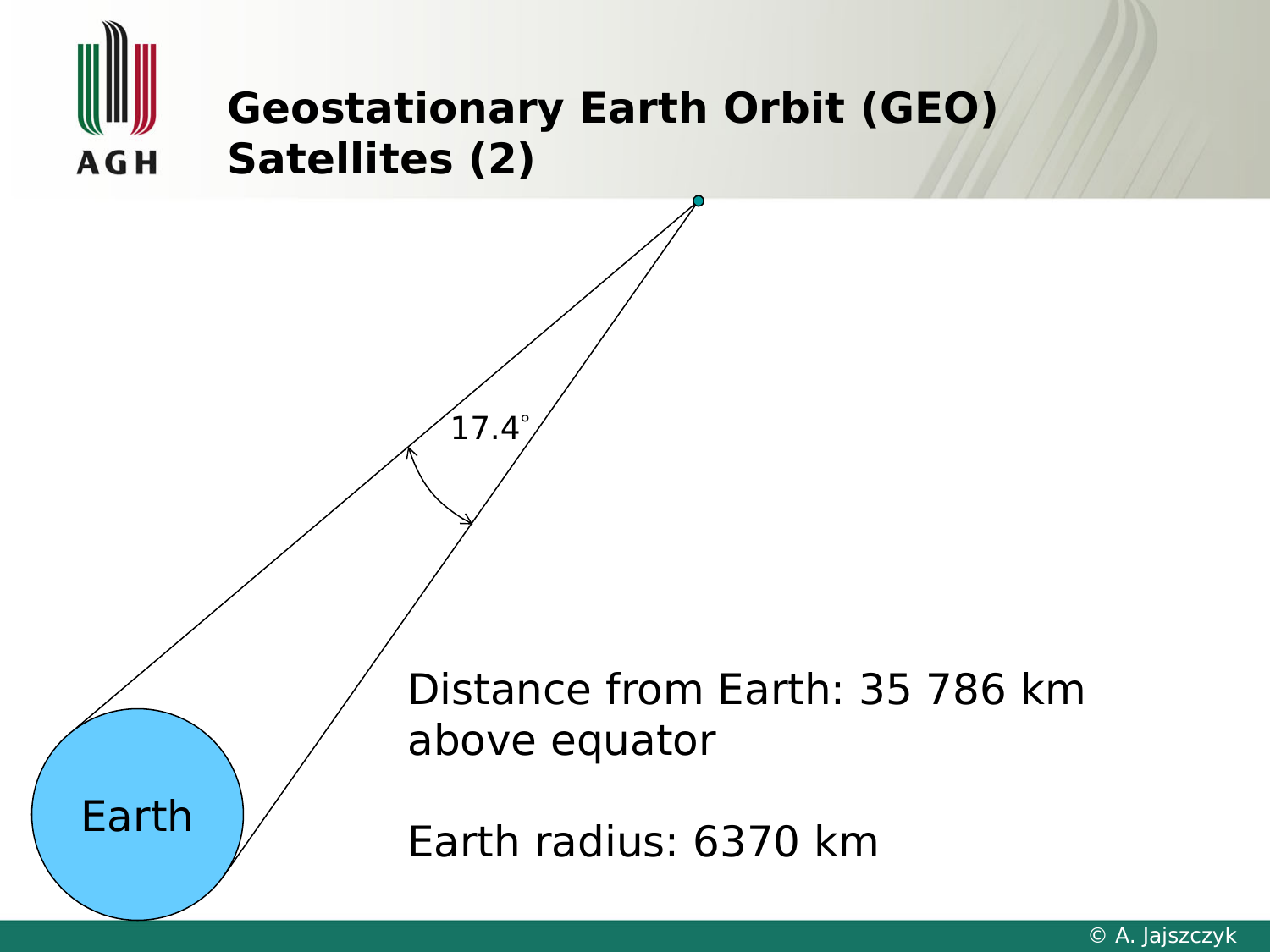

# Geostationary Earth Orbit (GEO) Satellites (2)

17.4°

Distance from Earth: 35 786 km
above equator

Earth radius: 6370 km
Earth